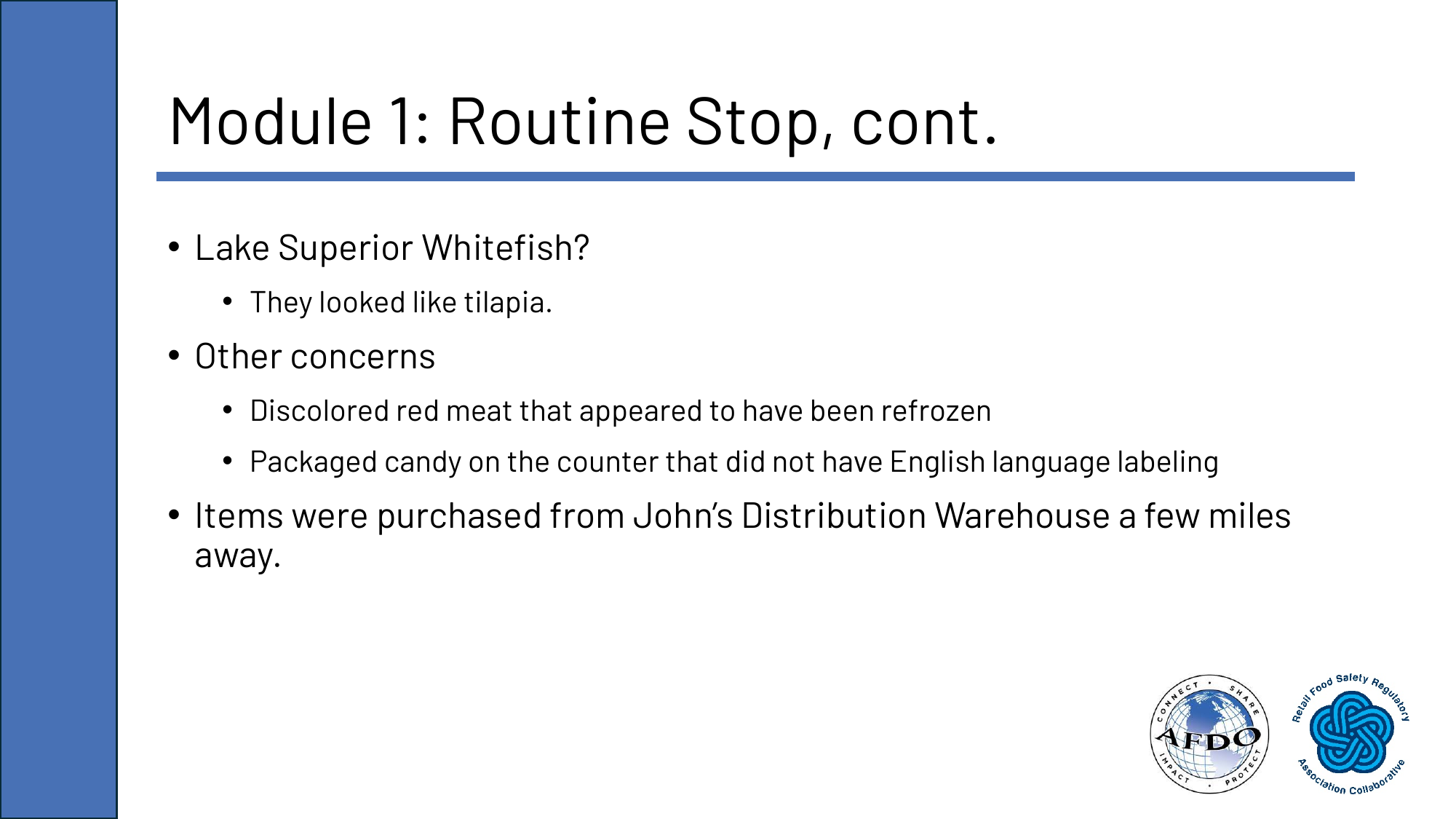

# Module 1: Routine Stop, cont.
Lake Superior Whitefish?
They looked like tilapia.
Other concerns
Discolored red meat that appeared to have been refrozen
Packaged candy on the counter that did not have English language labeling
Items were purchased from John’s Distribution Warehouse a few miles away.